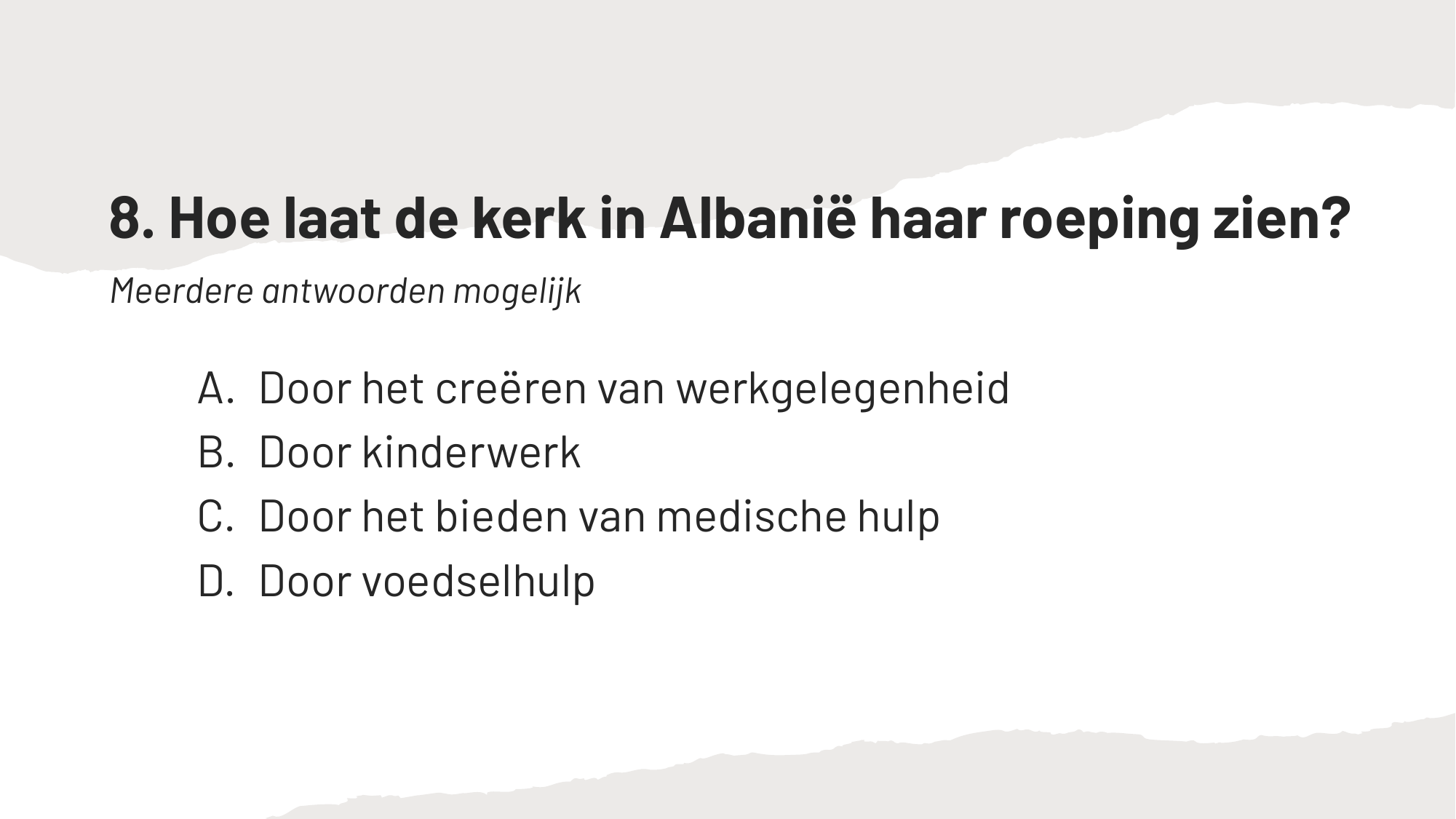

# 8. Hoe laat de kerk in Albanië haar roeping zien? Meerdere antwoorden mogelijk
Door het creëren van werkgelegenheid
Door kinderwerk
Door het bieden van medische hulp
Door voedselhulp